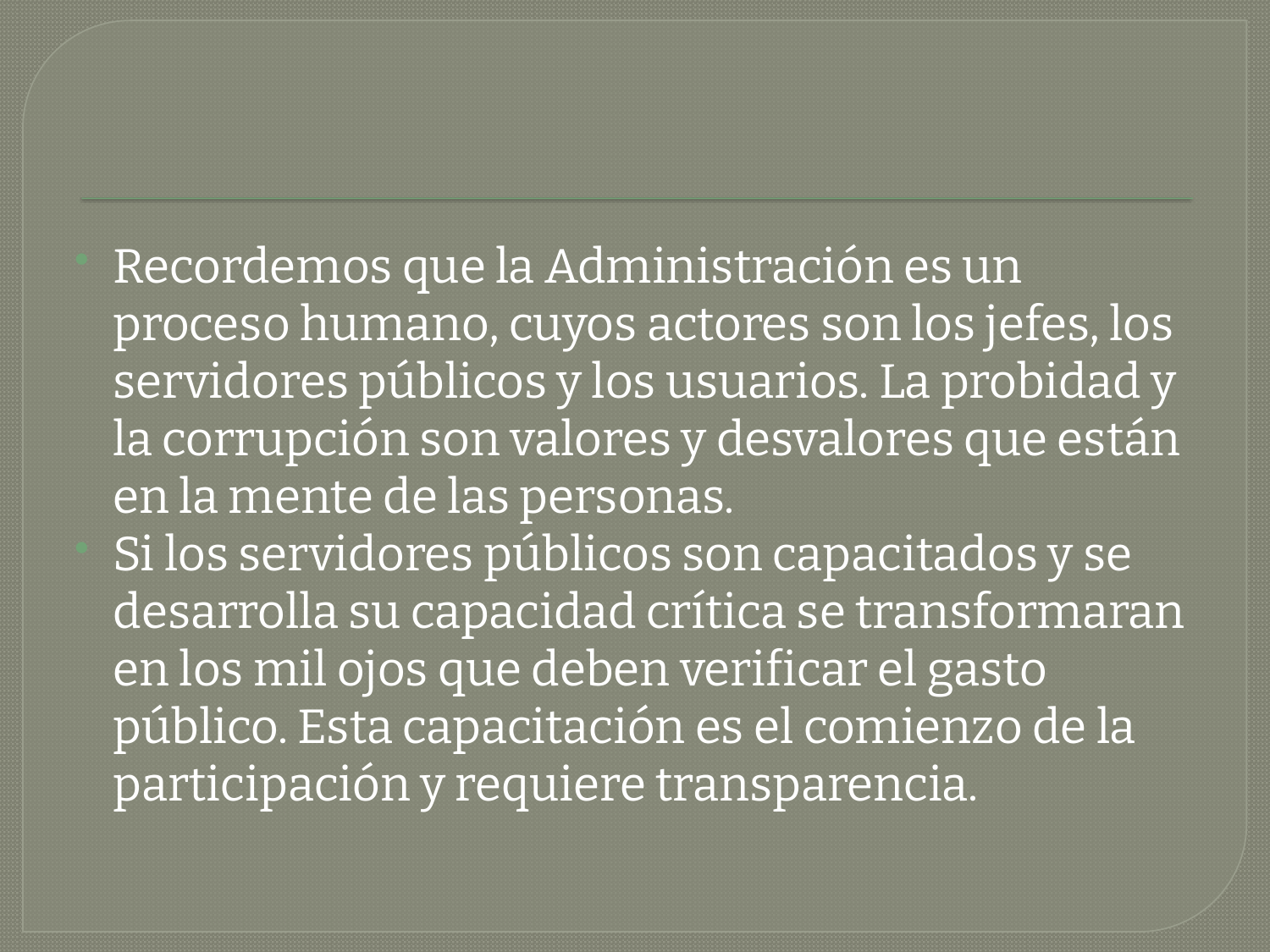

Recordemos que la Administración es un proceso humano, cuyos actores son los jefes, los servidores públicos y los usuarios. La probidad y la corrupción son valores y desvalores que están en la mente de las personas.
Si los servidores públicos son capacitados y se desarrolla su capacidad crítica se transformaran en los mil ojos que deben verificar el gasto público. Esta capacitación es el comienzo de la participación y requiere transparencia.